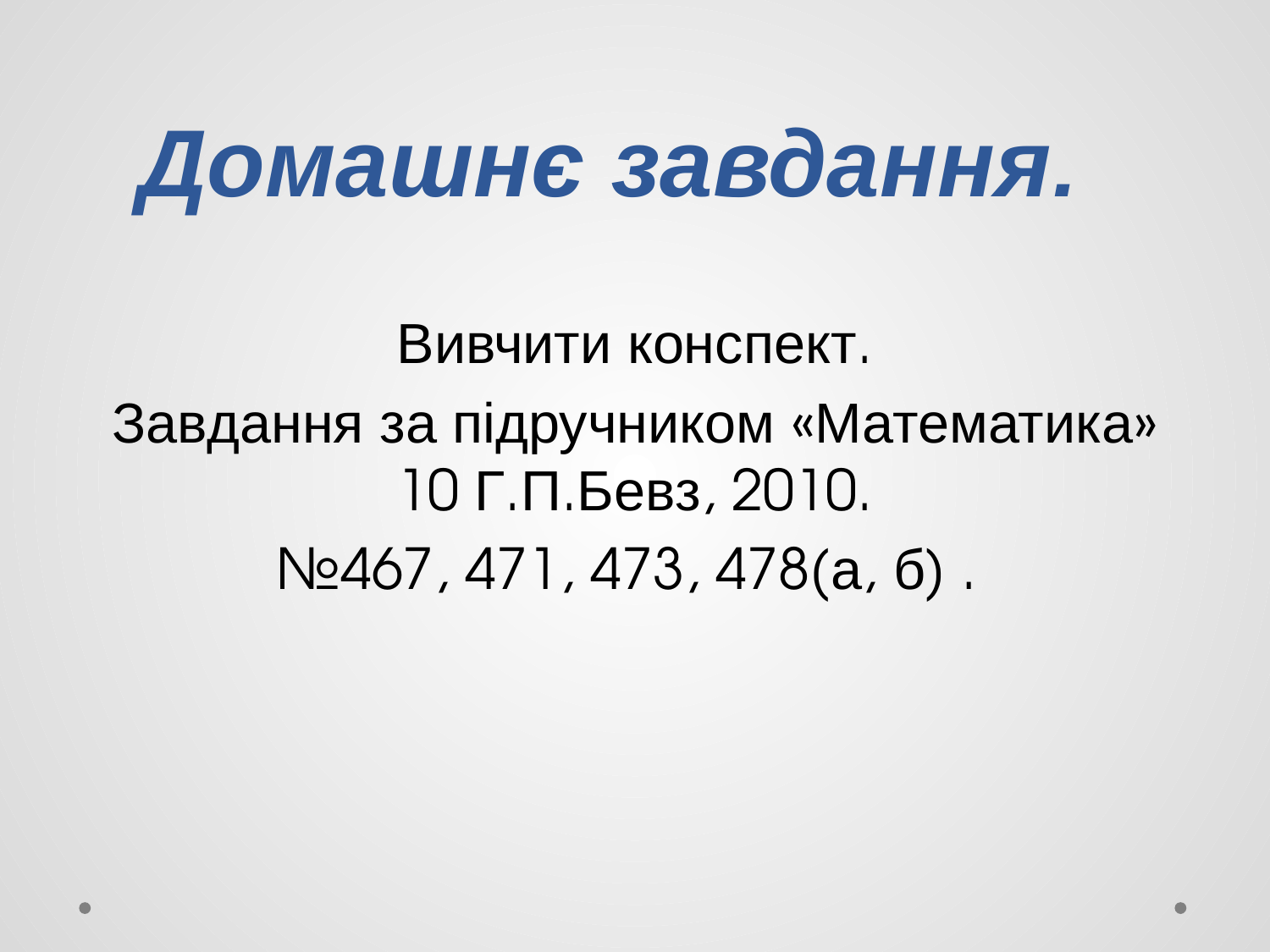

# Домашнє завдання.

Вивчити конспект.
Завдання за підручником «Математика» 10 Г.П.Бевз, 2010.
№467, 471, 473, 478(а, б) .